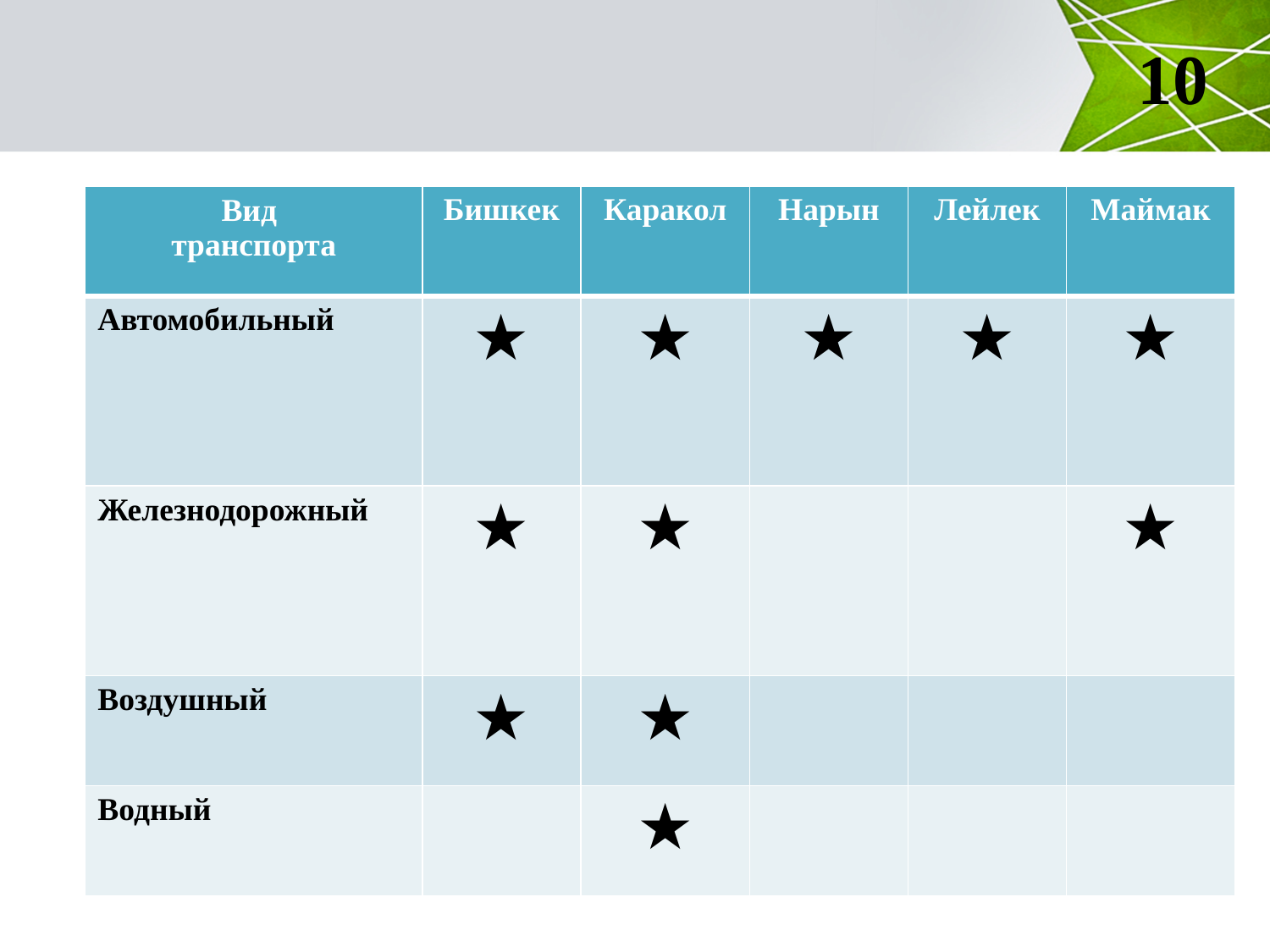

#
10
| Вид транспорта | Бишкек | Каракол | Нарын | Лейлек | Маймак |
| --- | --- | --- | --- | --- | --- |
| Автомобильный | ★ | ★ | ★ | ★ | ★ |
| Железнодорожный | ★ | ★ |  |  | ★ |
| Воздушный | ★ | ★ |  |  |  |
| Водный |  | ★ |  |  |  |